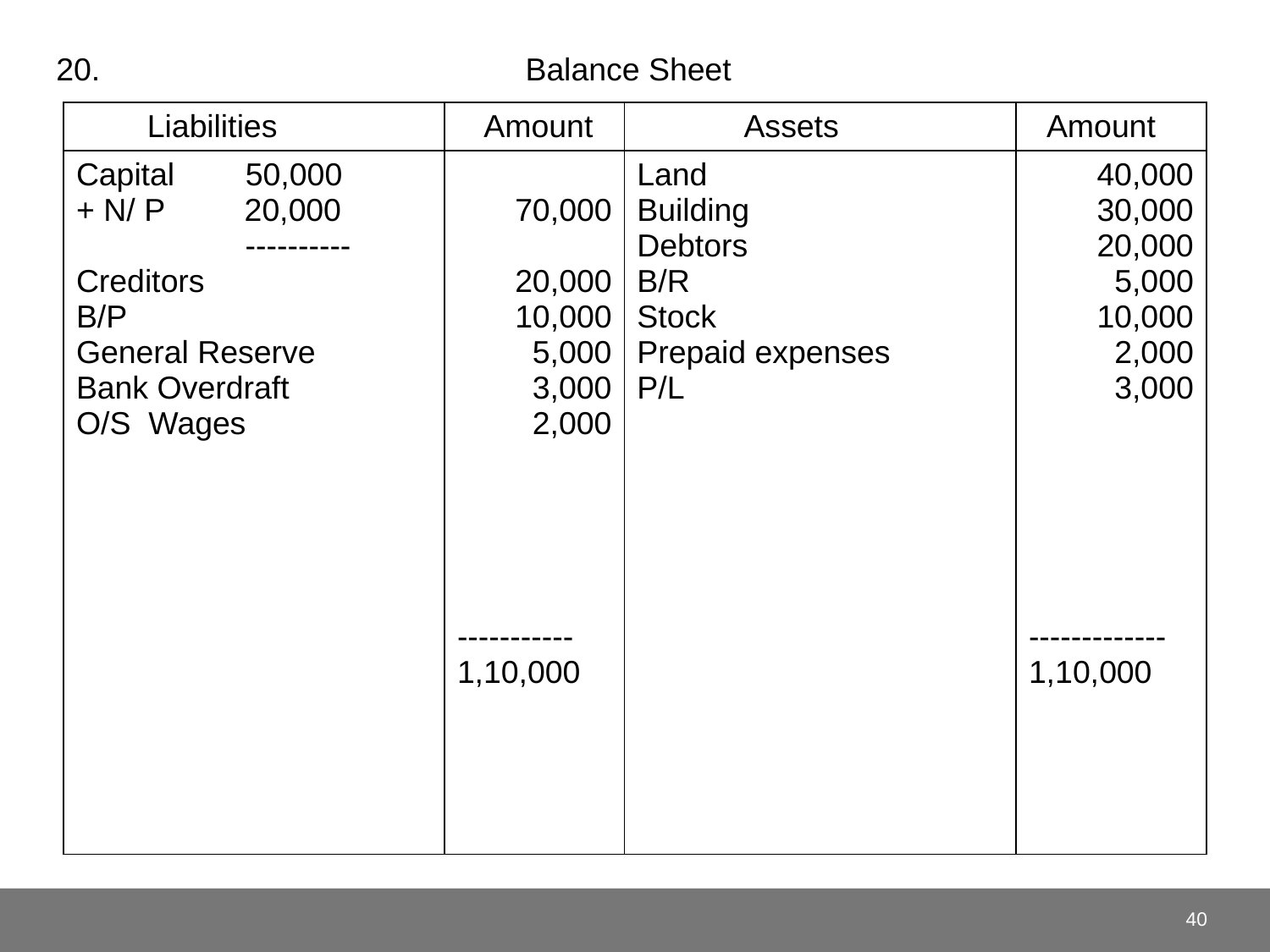

20.                                                Balance Sheet
| Liabilities | Amount | Assets | Amount |
| --- | --- | --- | --- |
| Capital 50,000 + N/ P 20,000 ---------- Creditors B/P General Reserve Bank Overdraft O/S Wages | 70,000 20,000 10,000 5,000 3,000 2,000 ----------- 1,10,000 | Land Building Debtors B/R Stock Prepaid expenses P/L | 40,000 30,000 20,000 5,000 10,000 2,000 3,000 ------------- 1,10,000 |
40